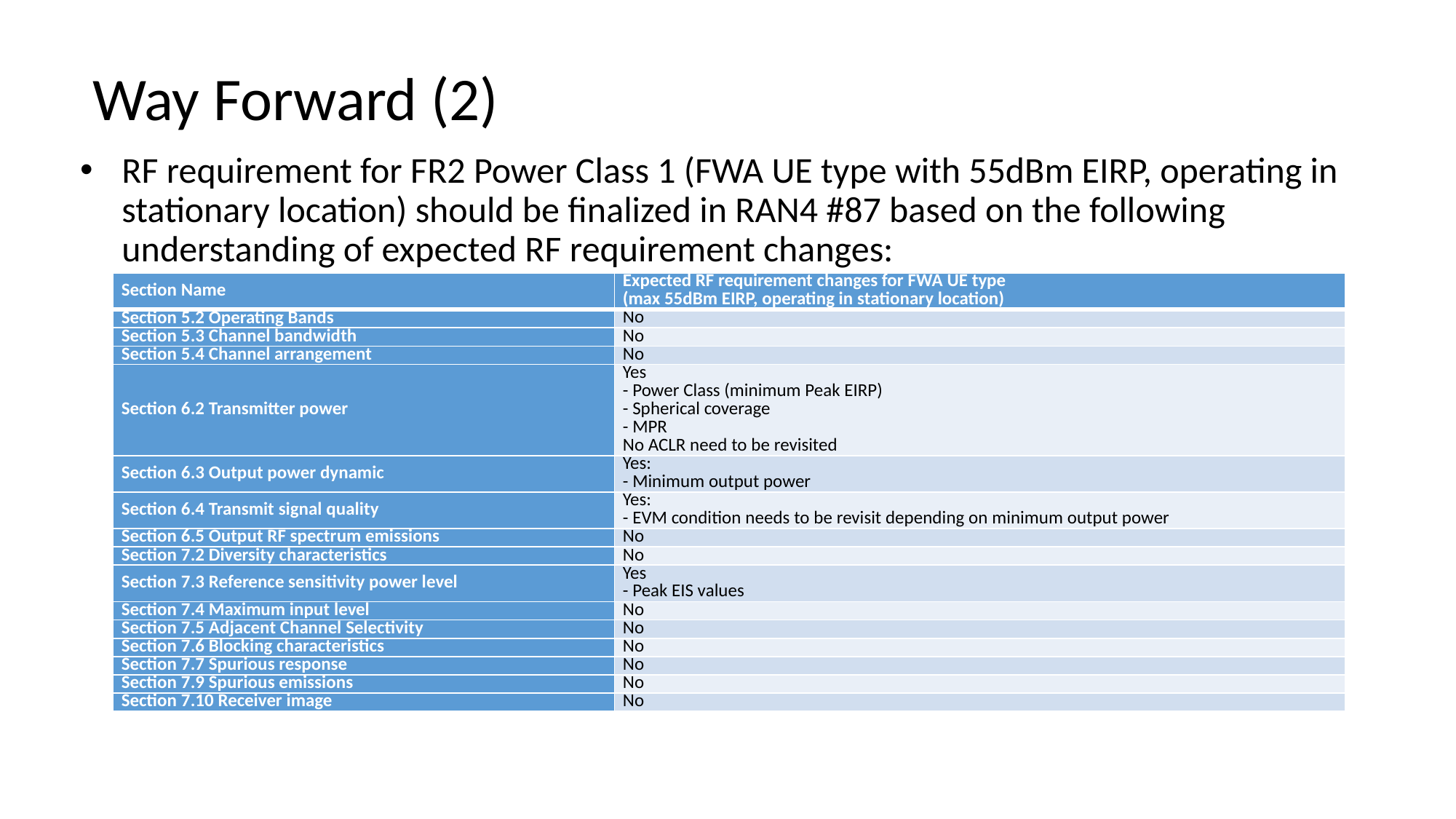

# Way Forward (2)
RF requirement for FR2 Power Class 1 (FWA UE type with 55dBm EIRP, operating in stationary location) should be finalized in RAN4 #87 based on the following understanding of expected RF requirement changes:

| Section Name | Expected RF requirement changes for FWA UE type (max 55dBm EIRP, operating in stationary location) |
| --- | --- |
| Section 5.2 Operating Bands | No |
| Section 5.3 Channel bandwidth | No |
| Section 5.4 Channel arrangement | No |
| Section 6.2 Transmitter power | Yes - Power Class (minimum Peak EIRP) - Spherical coverage - MPR No ACLR need to be revisited |
| Section 6.3 Output power dynamic | Yes: - Minimum output power |
| Section 6.4 Transmit signal quality | Yes: - EVM condition needs to be revisit depending on minimum output power |
| Section 6.5 Output RF spectrum emissions | No |
| Section 7.2 Diversity characteristics | No |
| Section 7.3 Reference sensitivity power level | Yes - Peak EIS values |
| Section 7.4 Maximum input level | No |
| Section 7.5 Adjacent Channel Selectivity | No |
| Section 7.6 Blocking characteristics | No |
| Section 7.7 Spurious response | No |
| Section 7.9 Spurious emissions | No |
| Section 7.10 Receiver image | No |